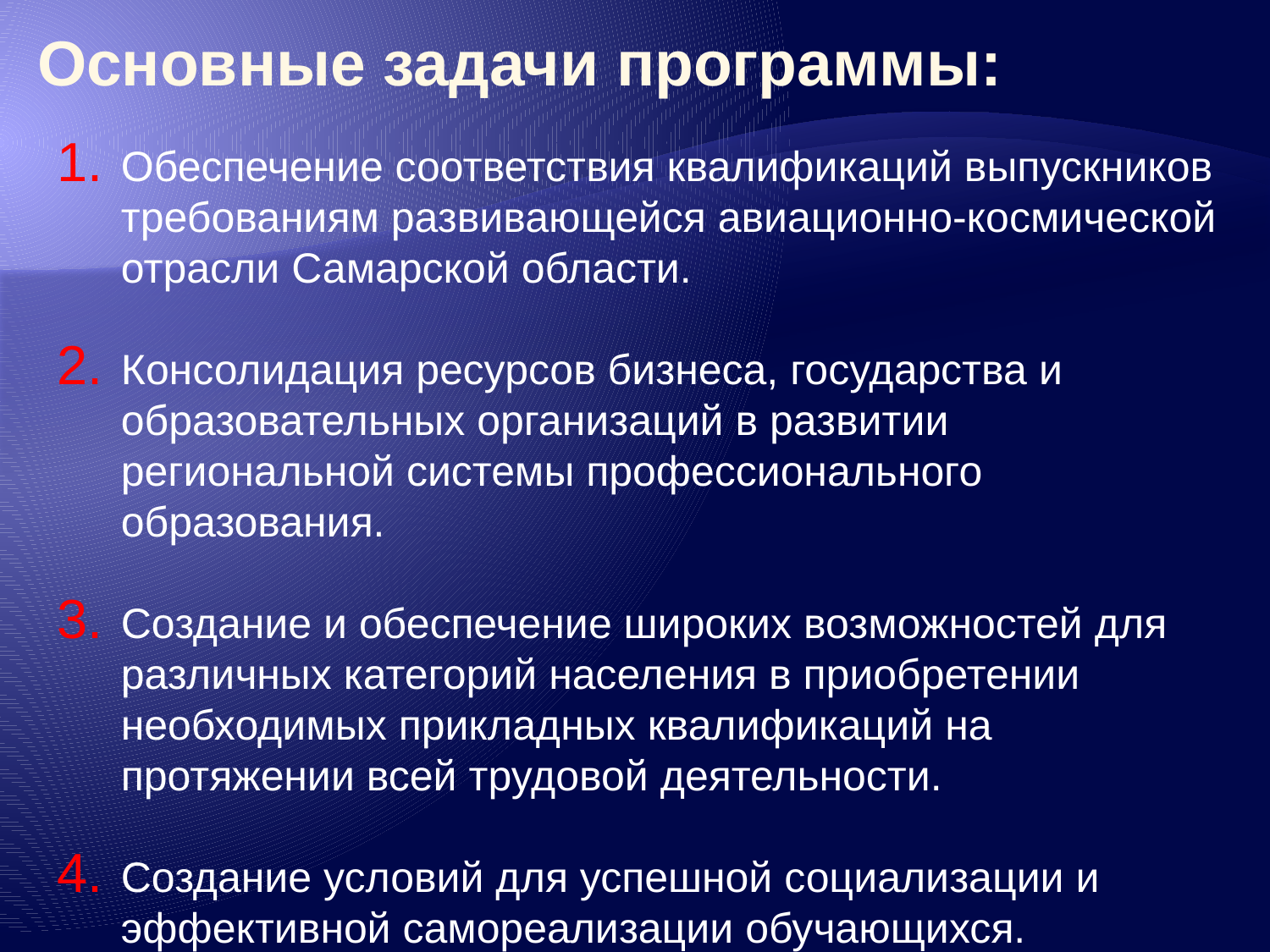

Основные задачи программы:
Обеспечение соответствия квалификаций выпускников требованиям развивающейся авиационно-космической отрасли Самарской области.

Консолидация ресурсов бизнеса, государства и образовательных организаций в развитии региональной системы профессионального образования.

Создание и обеспечение широких возможностей для различных категорий населения в приобретении необходимых прикладных квалификаций на протяжении всей трудовой деятельности.

Создание условий для успешной социализации и эффективной самореализации обучающихся.